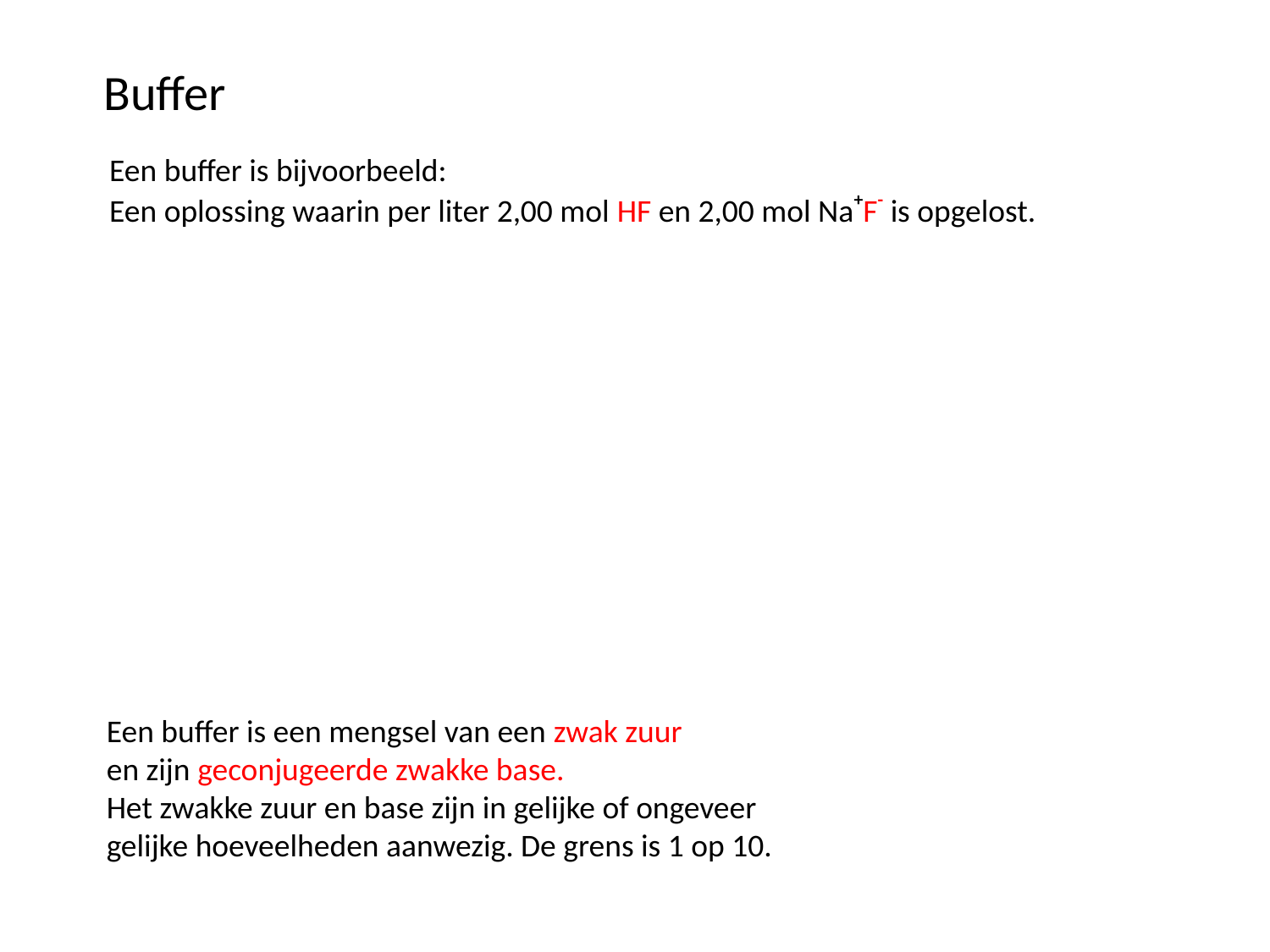

Buffer
Een buffer is bijvoorbeeld:
Een oplossing waarin per liter 2,00 mol HF en 2,00 mol Na+F- is opgelost.

Een buffer is een mengsel van een zwak zuur
en zijn geconjugeerde zwakke base.
Het zwakke zuur en base zijn in gelijke of ongeveer
gelijke hoeveelheden aanwezig. De grens is 1 op 10.